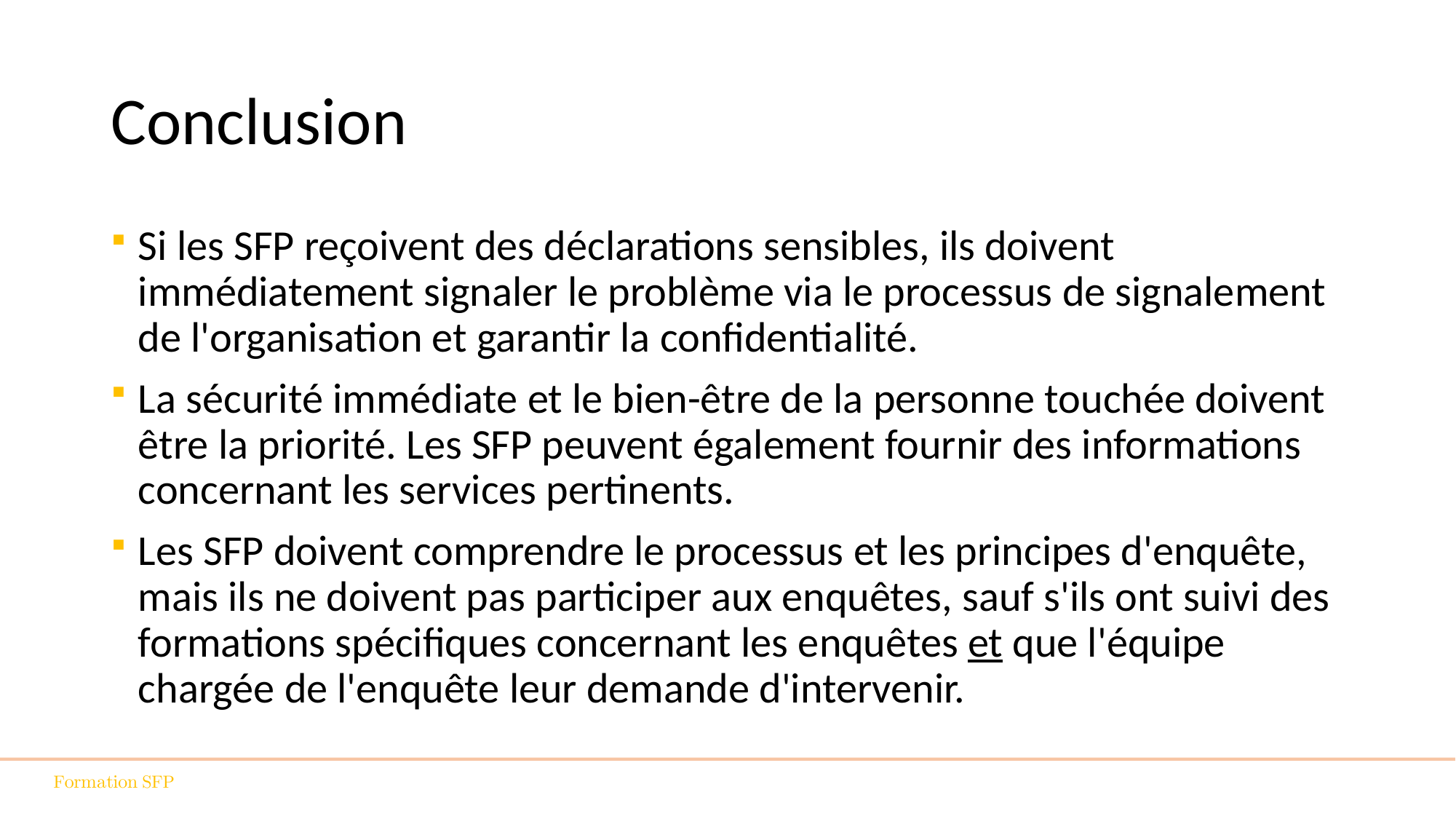

# Conclusion
Si les SFP reçoivent des déclarations sensibles, ils doivent immédiatement signaler le problème via le processus de signalement de l'organisation et garantir la confidentialité.
La sécurité immédiate et le bien-être de la personne touchée doivent être la priorité. Les SFP peuvent également fournir des informations concernant les services pertinents.
Les SFP doivent comprendre le processus et les principes d'enquête, mais ils ne doivent pas participer aux enquêtes, sauf s'ils ont suivi des formations spécifiques concernant les enquêtes et que l'équipe chargée de l'enquête leur demande d'intervenir.

Formation SFP